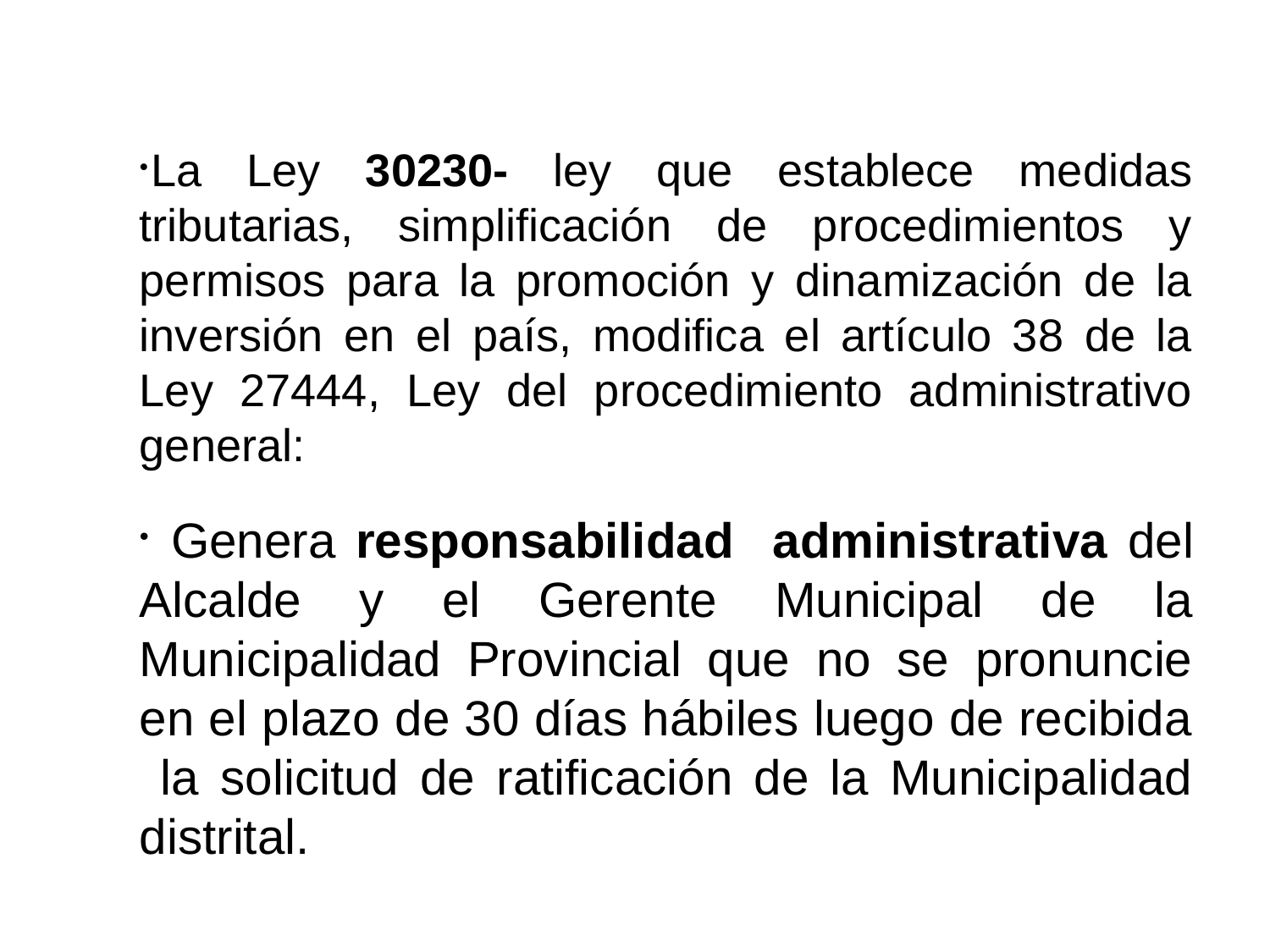

La Ley 30230- ley que establece medidas tributarias, simplificación de procedimientos y permisos para la promoción y dinamización de la inversión en el país, modifica el artículo 38 de la Ley 27444, Ley del procedimiento administrativo general:

 Genera responsabilidad  administrativa del Alcalde y el Gerente Municipal de la Municipalidad Provincial que no se pronuncie en el plazo de 30 días hábiles luego de recibida  la solicitud de ratificación de la Municipalidad distrital.